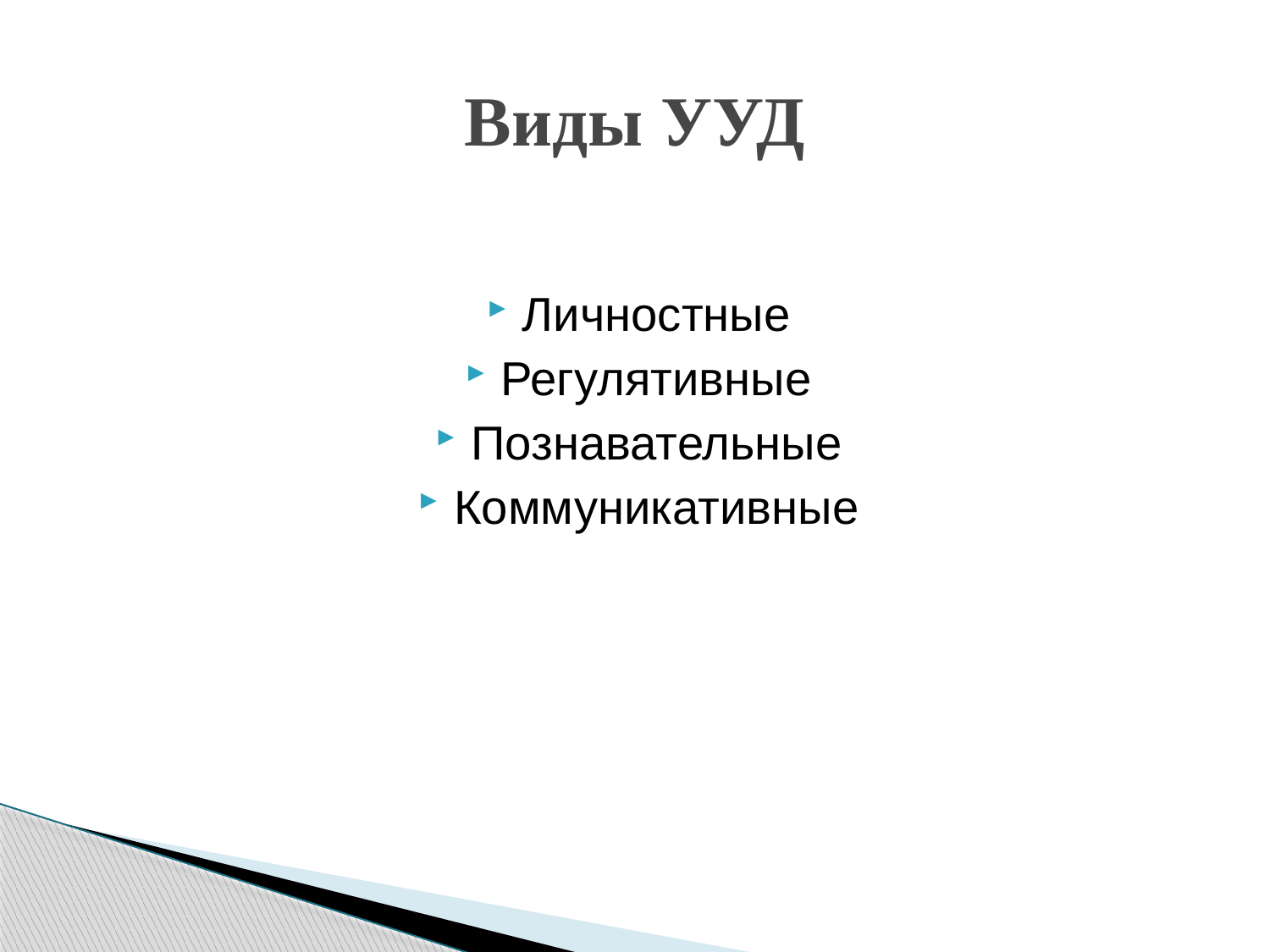

# Виды УУД
Личностные
Регулятивные
Познавательные
Коммуникативные